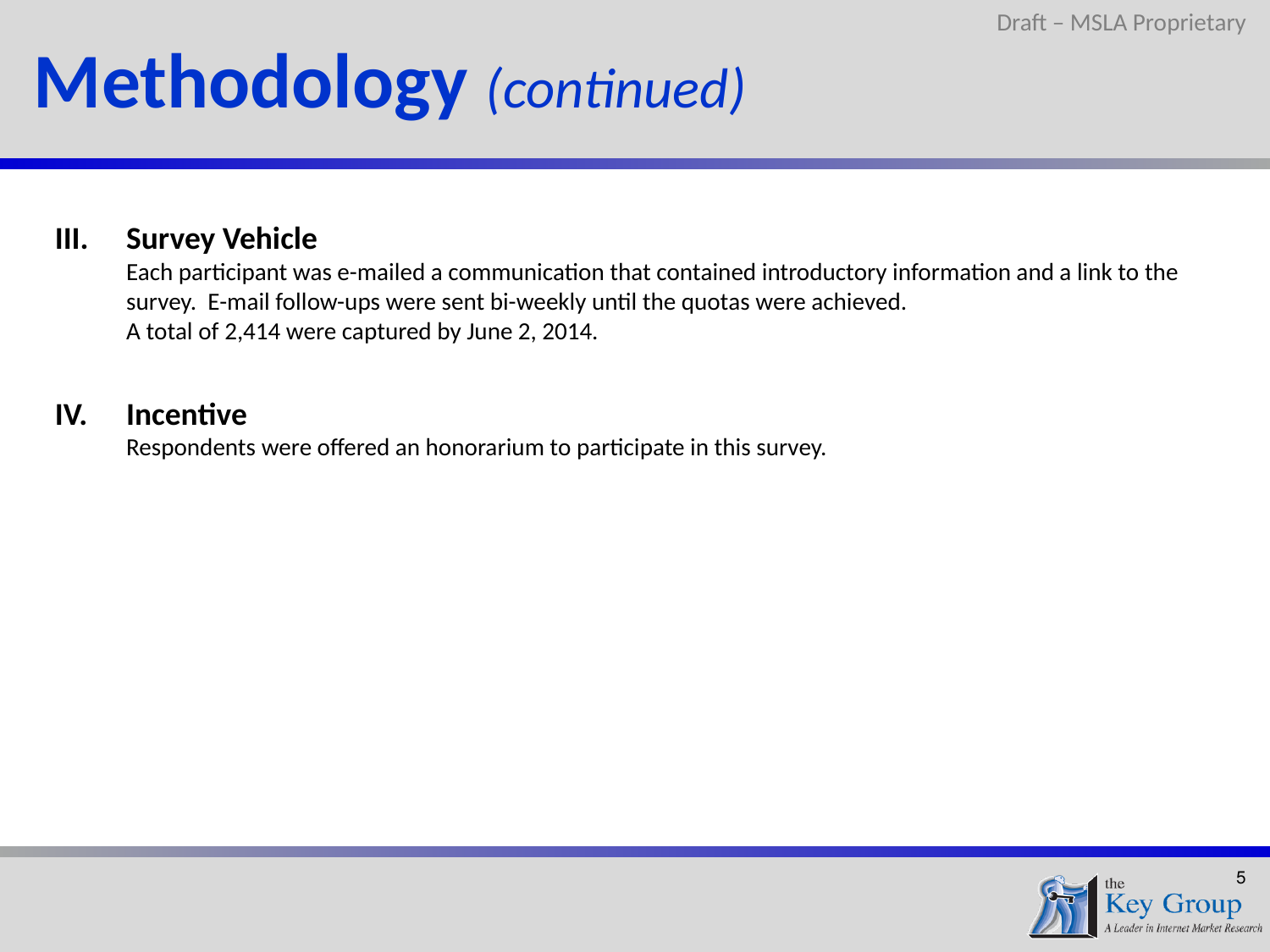

Draft – MSLA Proprietary
Methodology (continued)
Survey Vehicle
Each participant was e-mailed a communication that contained introductory information and a link to the survey.  E-mail follow-ups were sent bi-weekly until the quotas were achieved.
A total of 2,414 were captured by June 2, 2014.

Incentive
Respondents were offered an honorarium to participate in this survey.